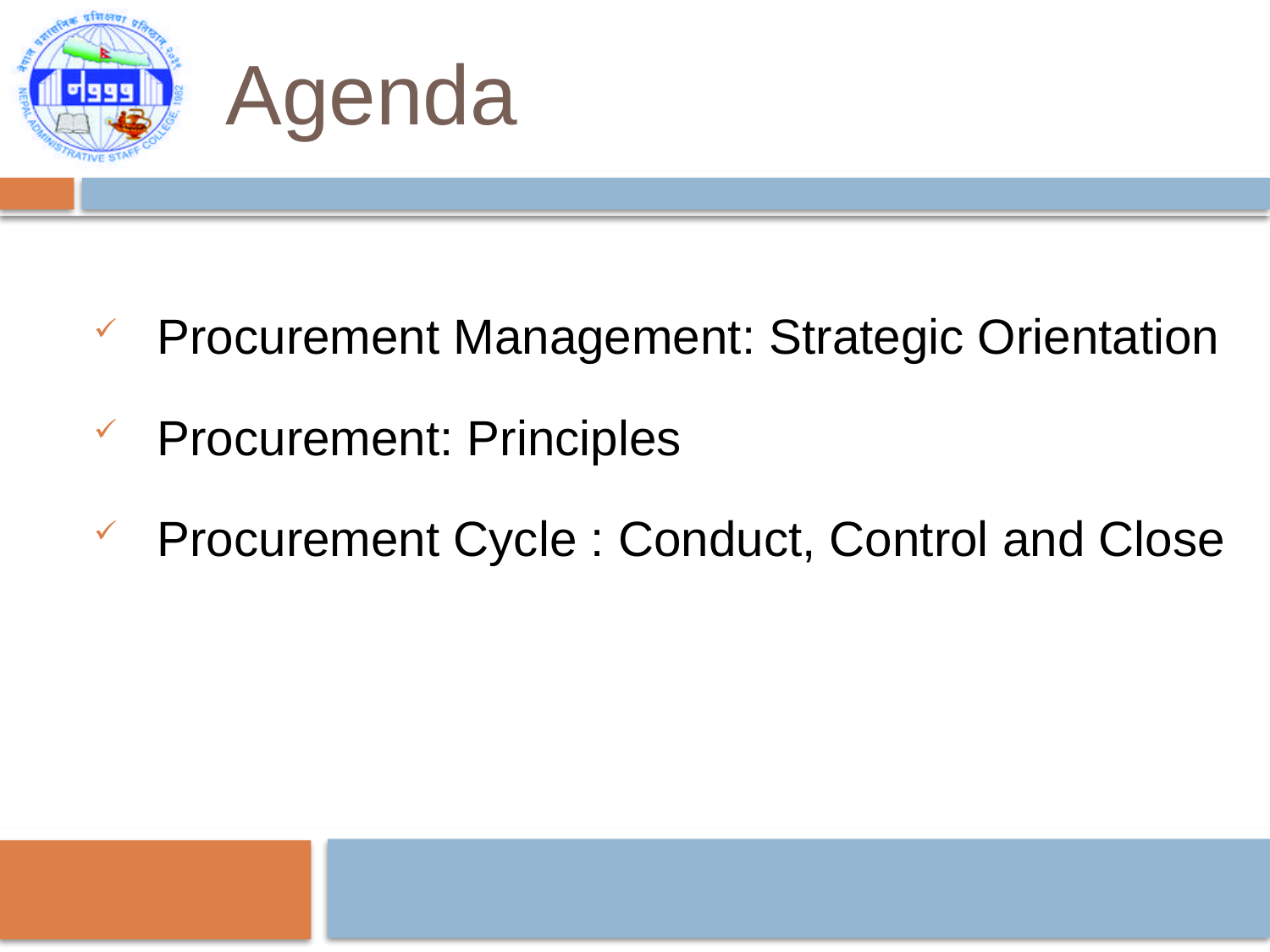

# Agenda
Procurement Management: Strategic Orientation
Procurement: Principles
Procurement Cycle : Conduct, Control and Close